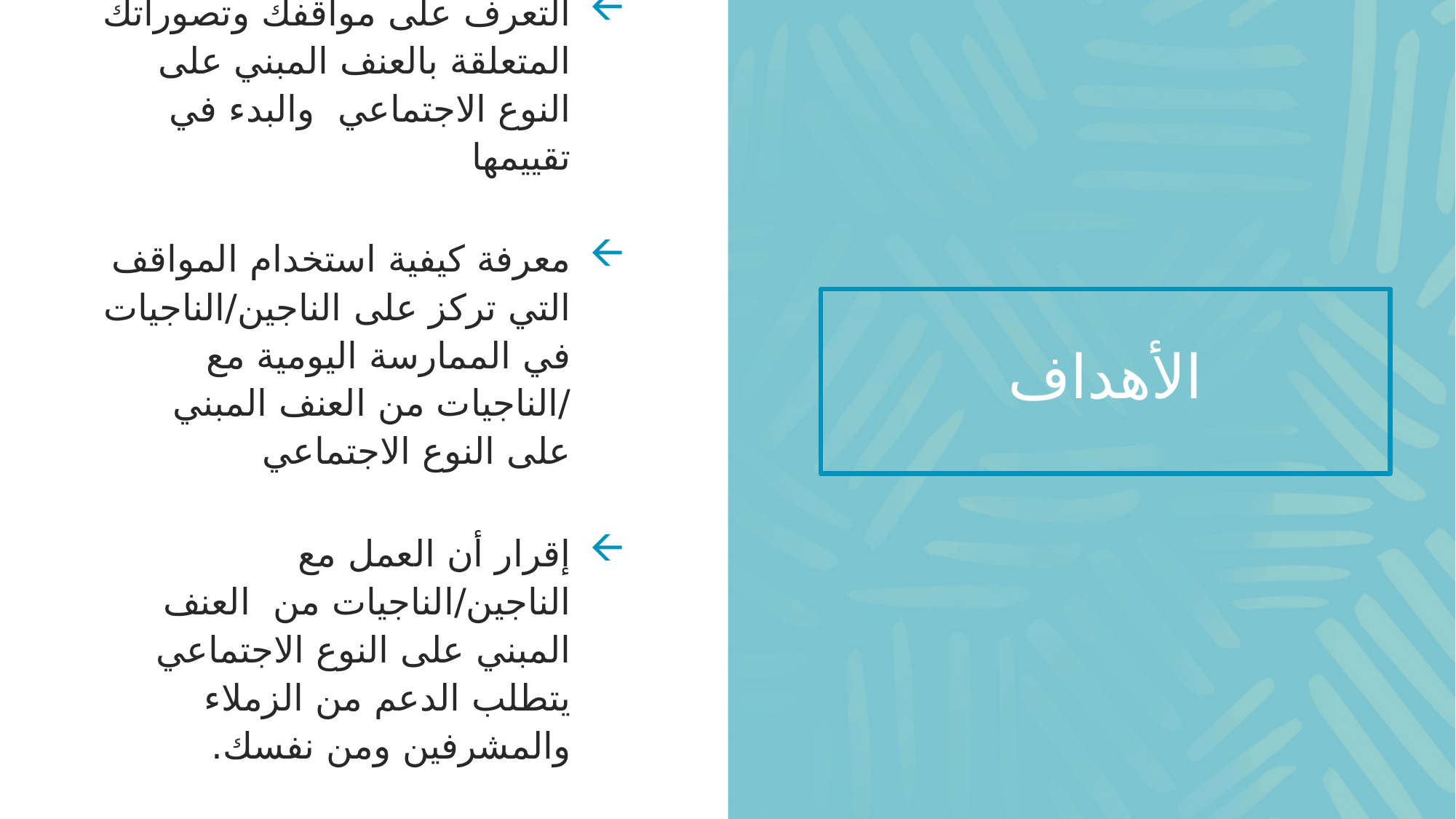

التعرف على مواقفك وتصوراتك المتعلقة بالعنف المبني على النوع الاجتماعي  والبدء في تقييمها
معرفة كيفية استخدام المواقف التي تركز على الناجين/الناجيات في الممارسة اليومية مع  /الناجيات من العنف المبني على النوع الاجتماعي
إقرار أن العمل مع  الناجين/الناجيات من  العنف المبني على النوع الاجتماعي  يتطلب الدعم من الزملاء والمشرفين ومن نفسك.

الأهداف